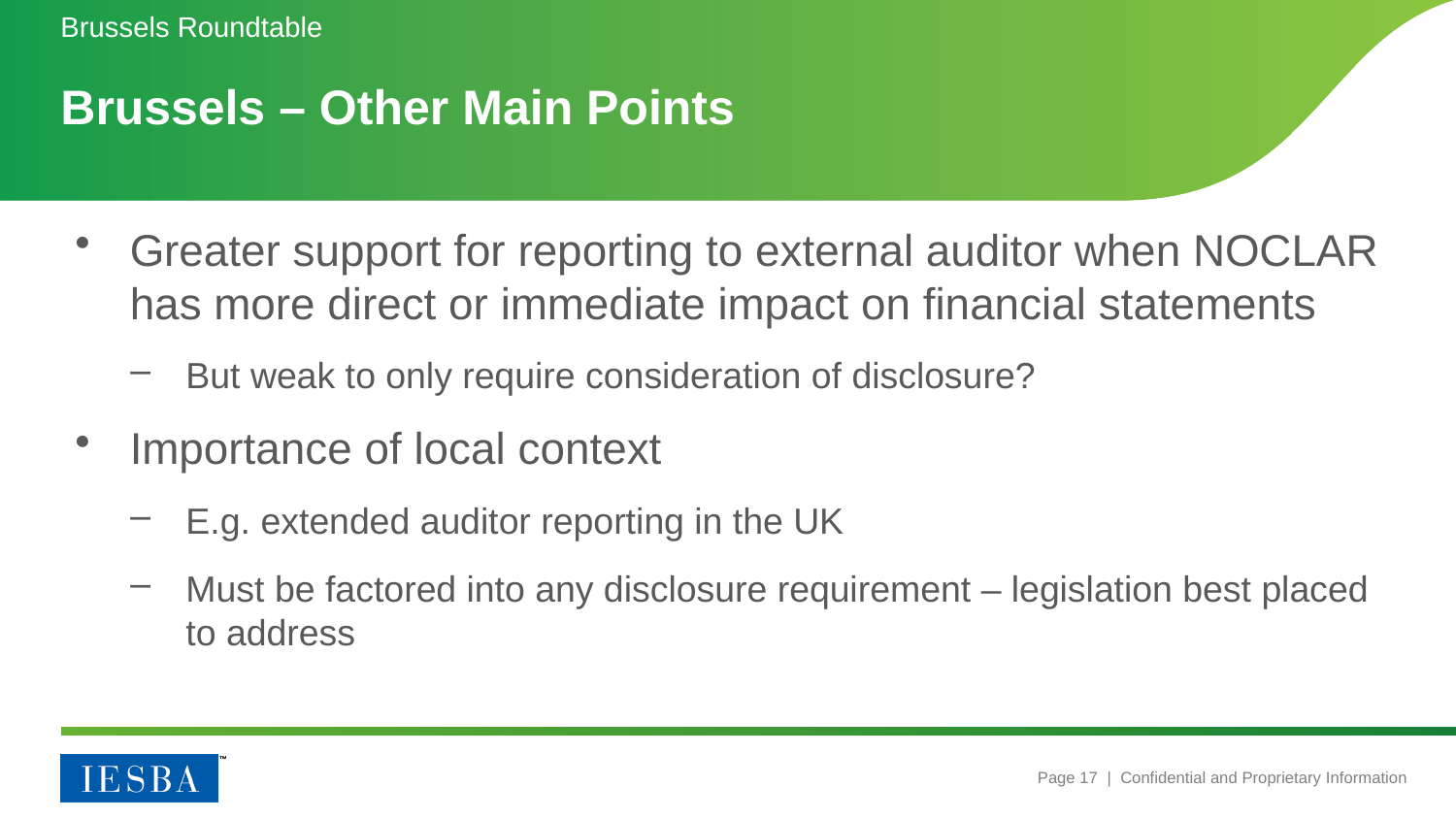

Brussels Roundtable

# Brussels – Other Main Points
Greater support for reporting to external auditor when NOCLAR has more direct or immediate impact on financial statements
But weak to only require consideration of disclosure?
Importance of local context
E.g. extended auditor reporting in the UK
Must be factored into any disclosure requirement – legislation best placed to address